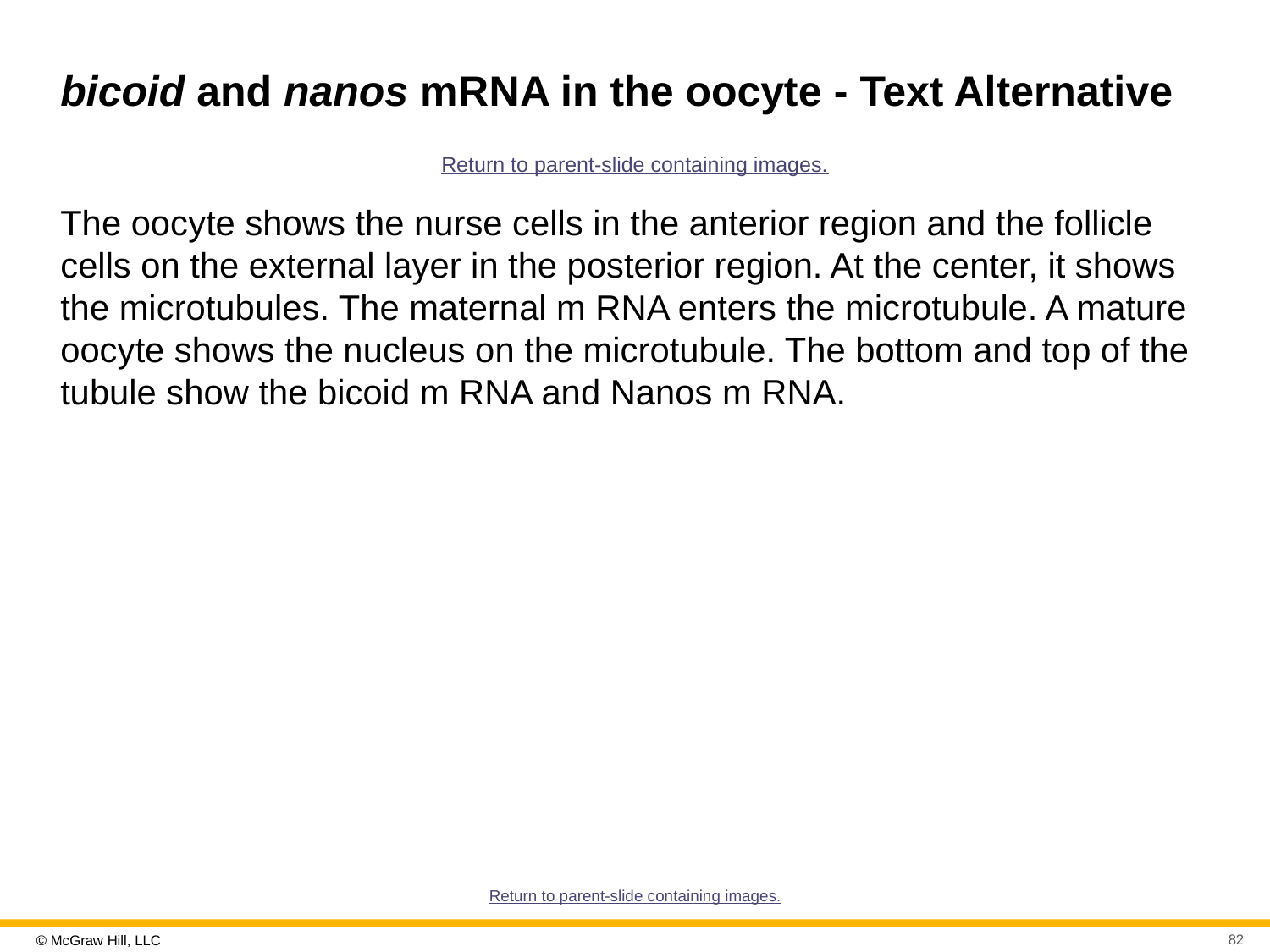

# bicoid and nanos m R N A in the oocyte - Text Alternative
Return to parent-slide containing images.
The oocyte shows the nurse cells in the anterior region and the follicle cells on the external layer in the posterior region. At the center, it shows the microtubules. The maternal m RNA enters the microtubule. A mature oocyte shows the nucleus on the microtubule. The bottom and top of the tubule show the bicoid m RNA and Nanos m RNA.
Return to parent-slide containing images.
82